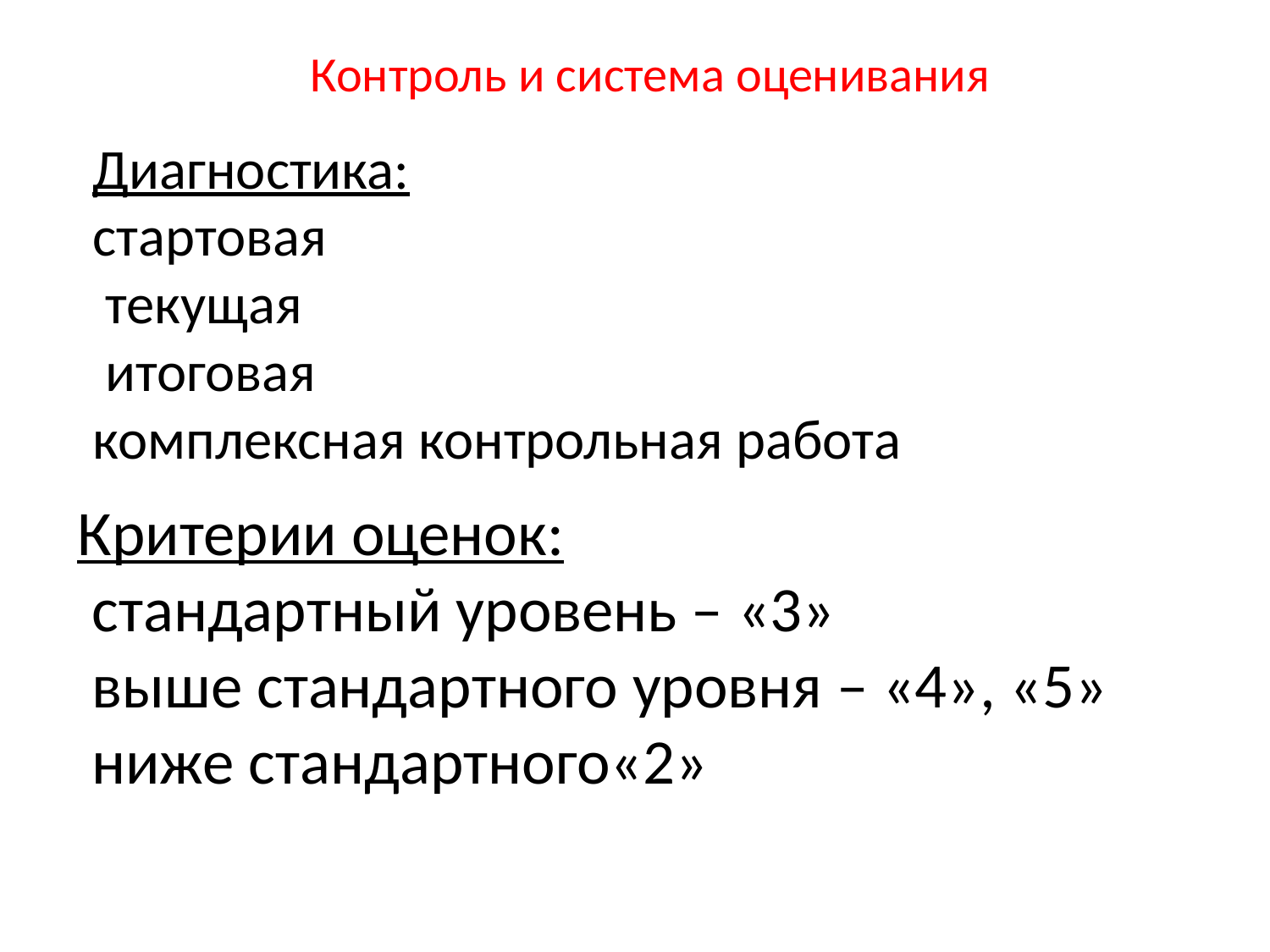

Контроль и система оценивания
Диагностика:
стартовая
 текущая
 итоговая
комплексная контрольная работа
Критерии оценок:
 стандартный уровень – «3»
 выше стандартного уровня – «4», «5»
 ниже стандартного«2»